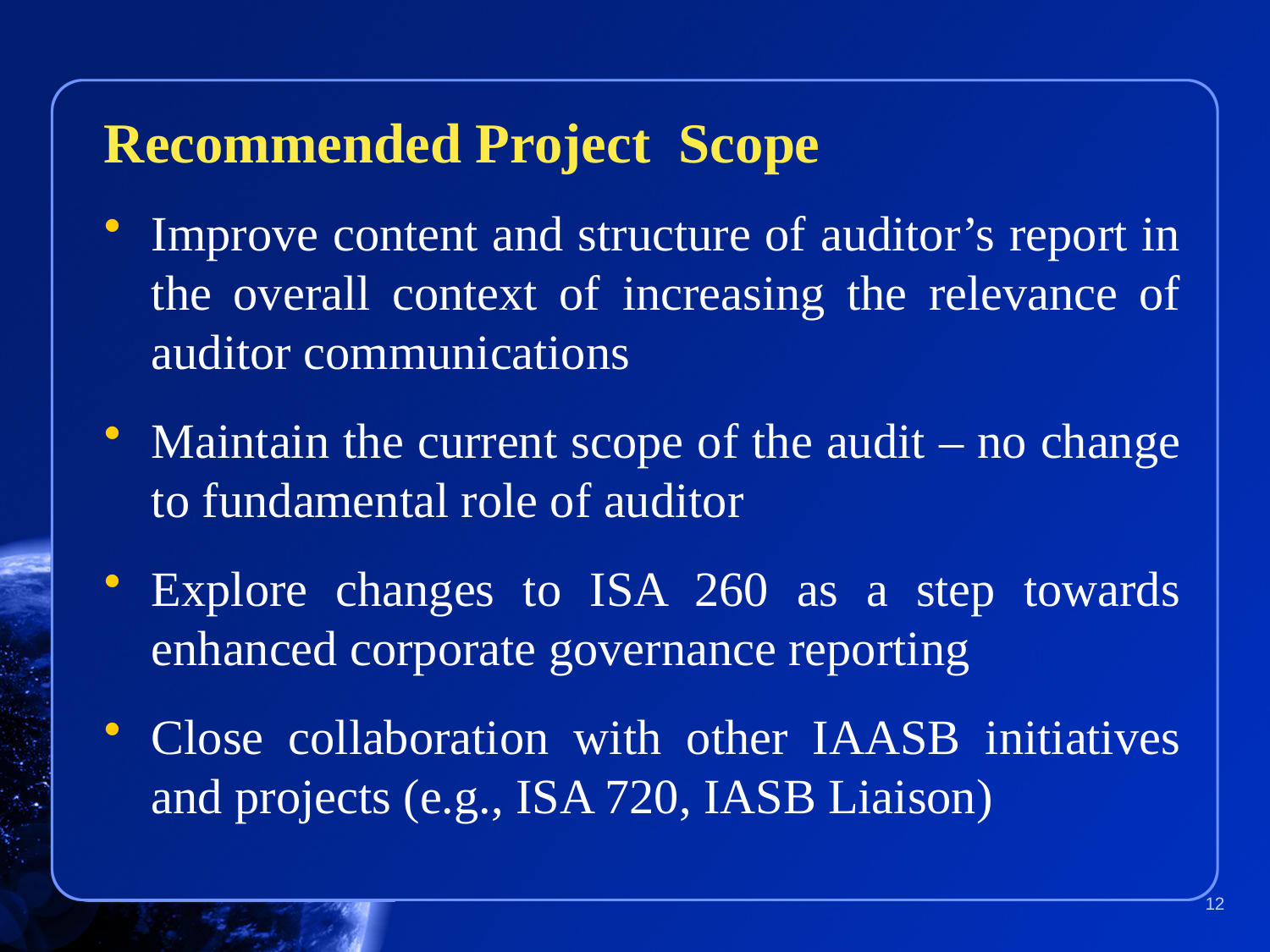

#
Recommended Project  Scope
Improve content and structure of auditor’s report in the overall context of increasing the relevance of auditor communications
Maintain the current scope of the audit – no change to fundamental role of auditor
Explore changes to ISA 260 as a step towards enhanced corporate governance reporting
Close collaboration with other IAASB initiatives and projects (e.g., ISA 720, IASB Liaison)
12